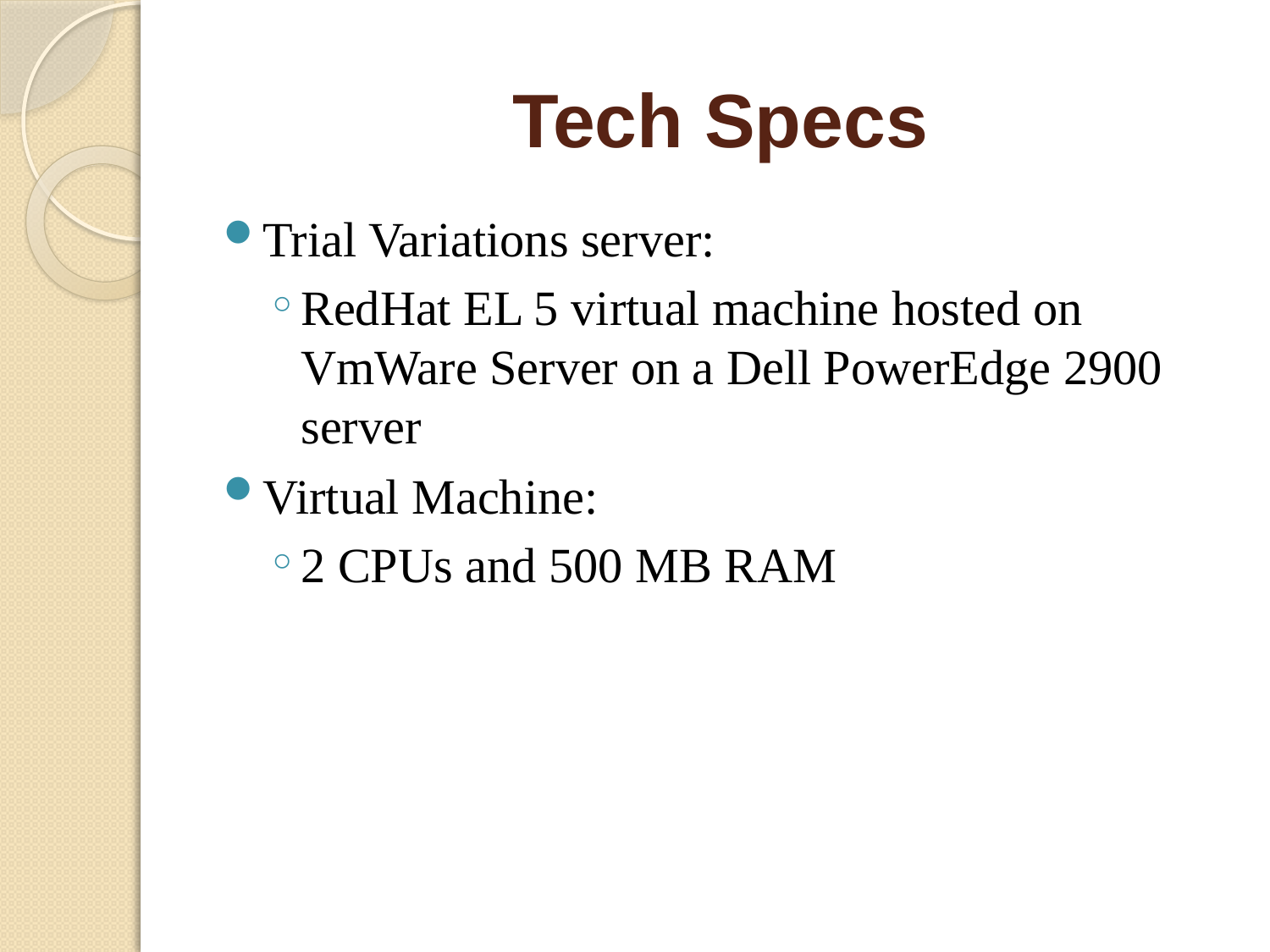

# Tech Specs
Trial Variations server:
RedHat EL 5 virtual machine hosted on VmWare Server on a Dell PowerEdge 2900 server
Virtual Machine:
2 CPUs and 500 MB RAM